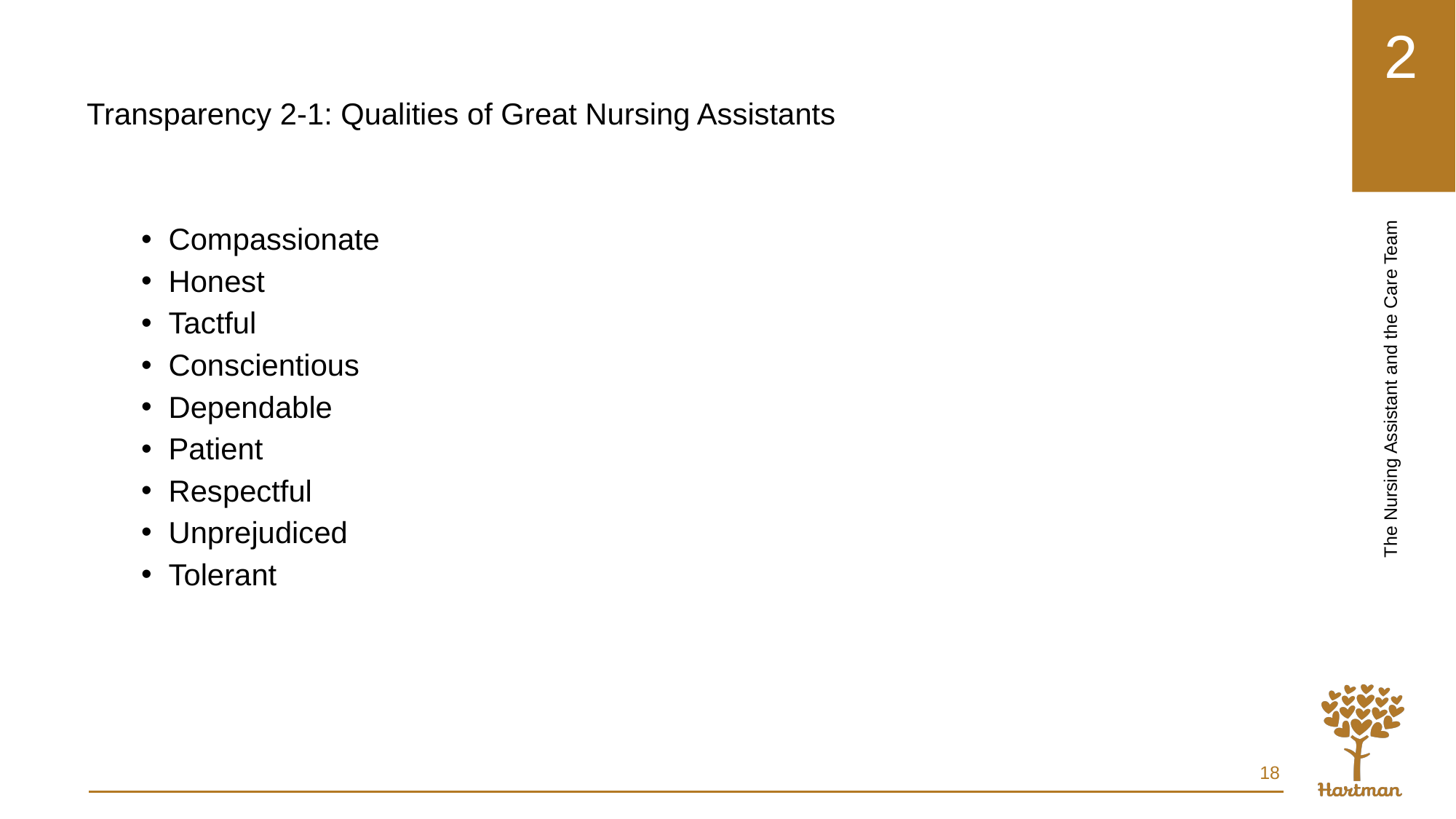

Transparency 2-1: Qualities of Great Nursing Assistants

Compassionate
Honest
Tactful
Conscientious
Dependable
Patient
Respectful
Unprejudiced
Tolerant

18